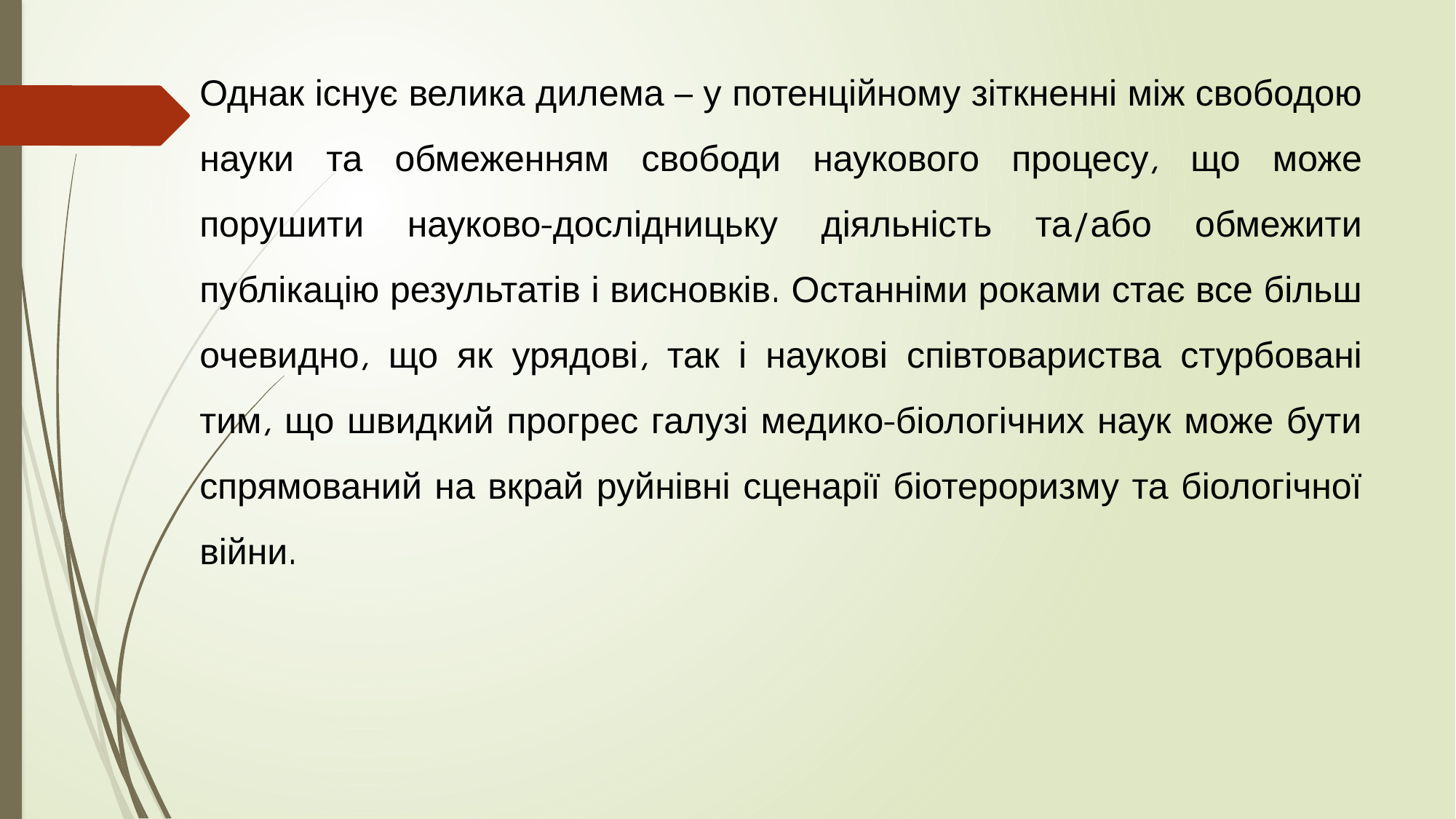

Однак існує велика дилема – у потенційному зіткненні між свободою науки та обмеженням свободи наукового процесу, що може порушити науково-дослідницьку діяльність та/або обмежити публікацію результатів і висновків. Останніми роками стає все більш очевидно, що як урядові, так і наукові співтовариства стурбовані тим, що швидкий прогрес галузі медико-біологічних наук може бути спрямований на вкрай руйнівні сценарії біотероризму та біологічної війни.